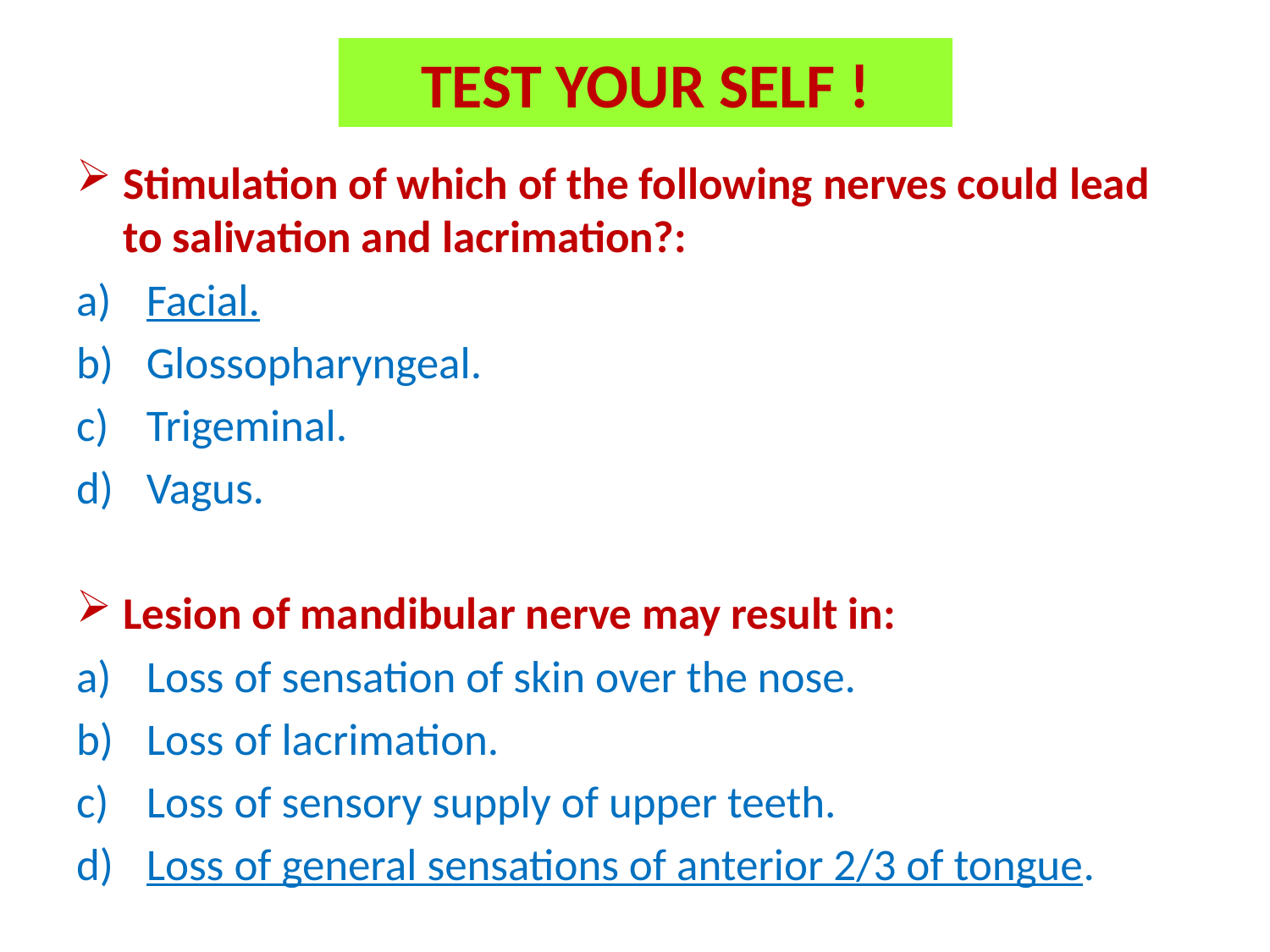

# TEST YOUR SELF !
Stimulation of which of the following nerves could lead to salivation and lacrimation?:
Facial.
Glossopharyngeal.
Trigeminal.
Vagus.

Lesion of mandibular nerve may result in:
Loss of sensation of skin over the nose.
Loss of lacrimation.
Loss of sensory supply of upper teeth.
Loss of general sensations of anterior 2/3 of tongue.